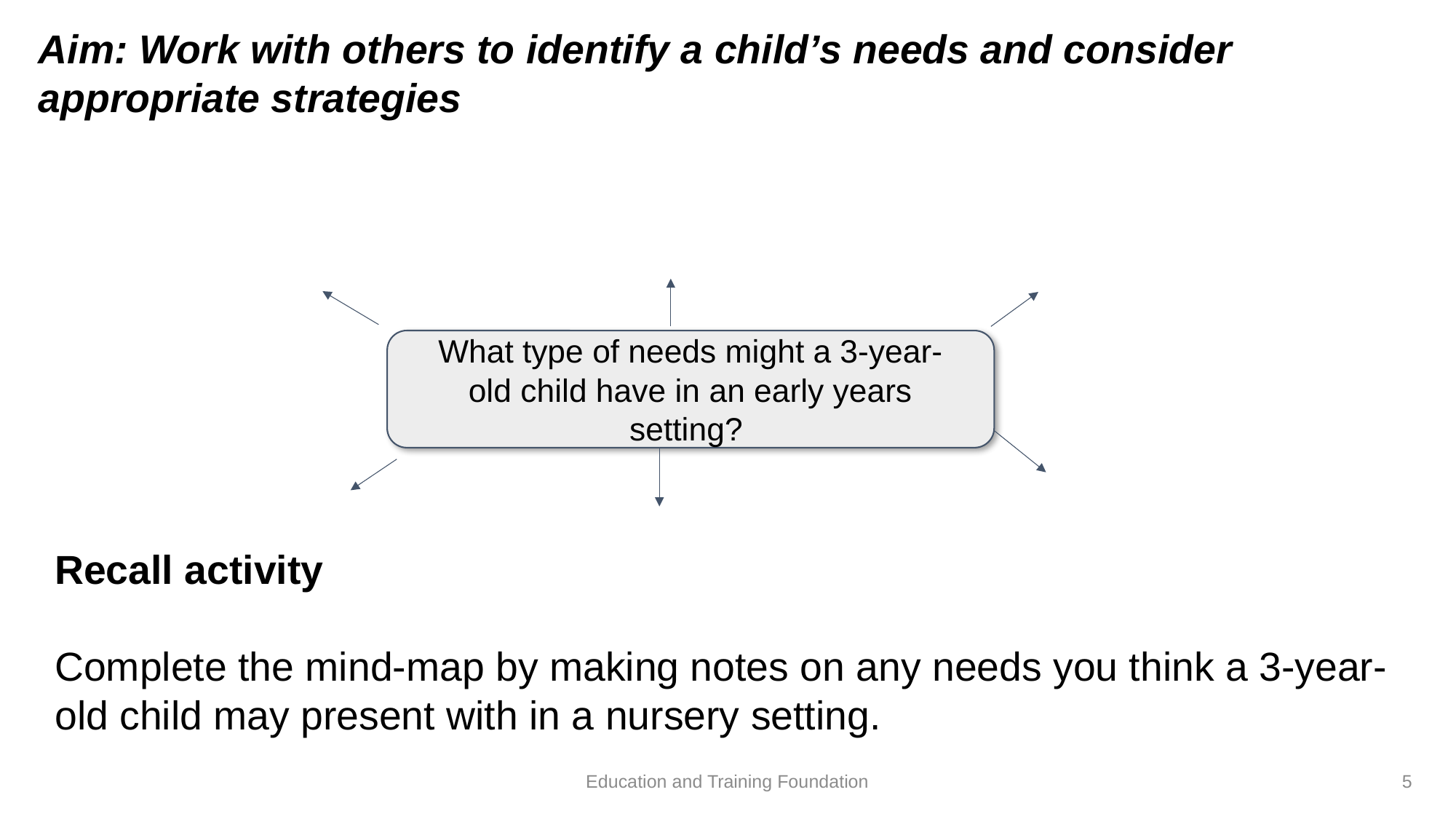

#
Aim: Work with others to identify a child’s needs and consider appropriate strategies

What type of needs might a 3-year-old child have in an early years setting?
Recall activity

Complete the mind-map by making notes on any needs you think a 3-year- old child may present with in a nursery setting.
5
Education and Training Foundation